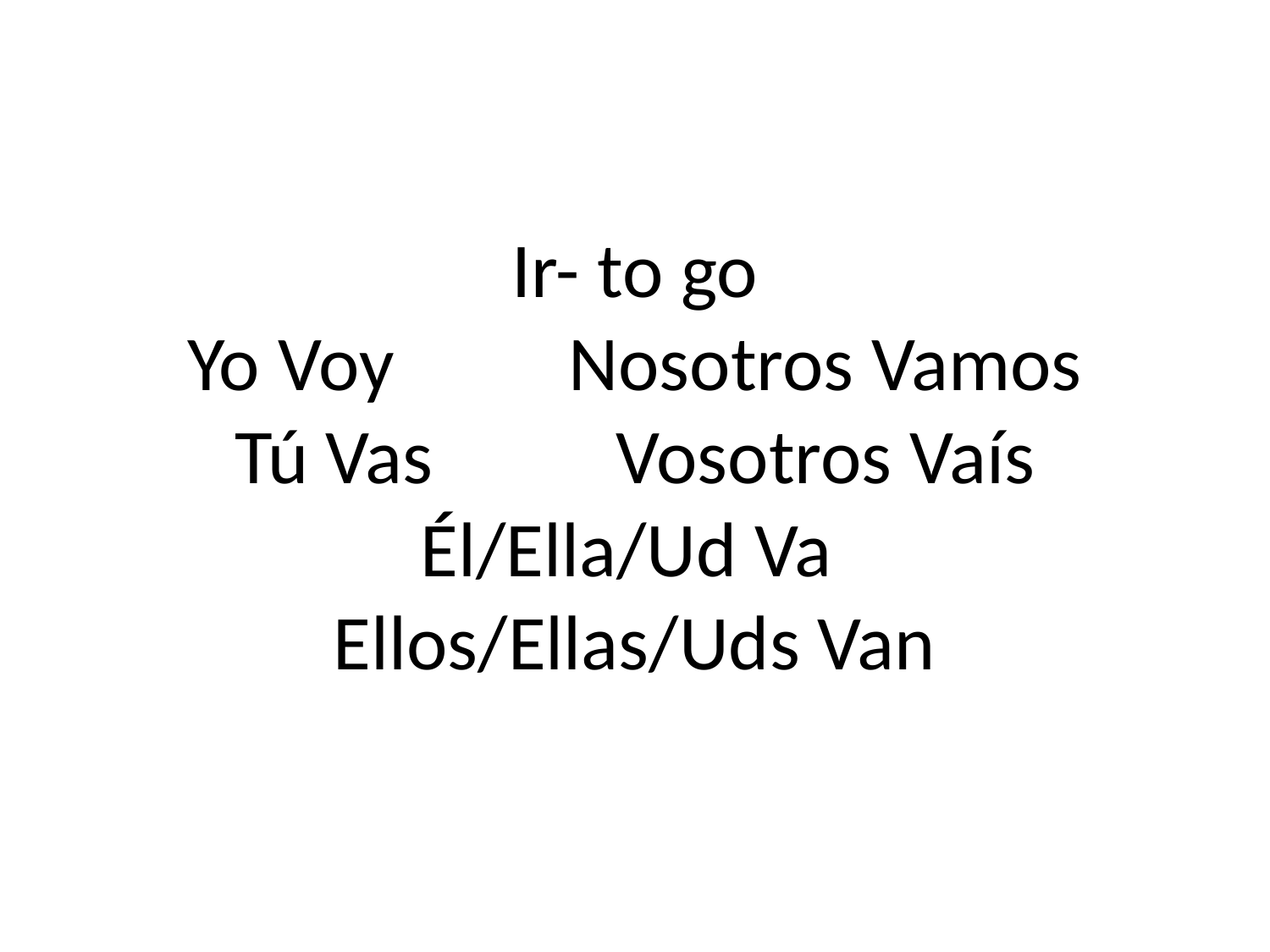

# Ir- to go Yo Voy		Nosotros Vamos Tú Vas		Vosotros Vaís Él/Ella/Ud Va Ellos/Ellas/Uds Van